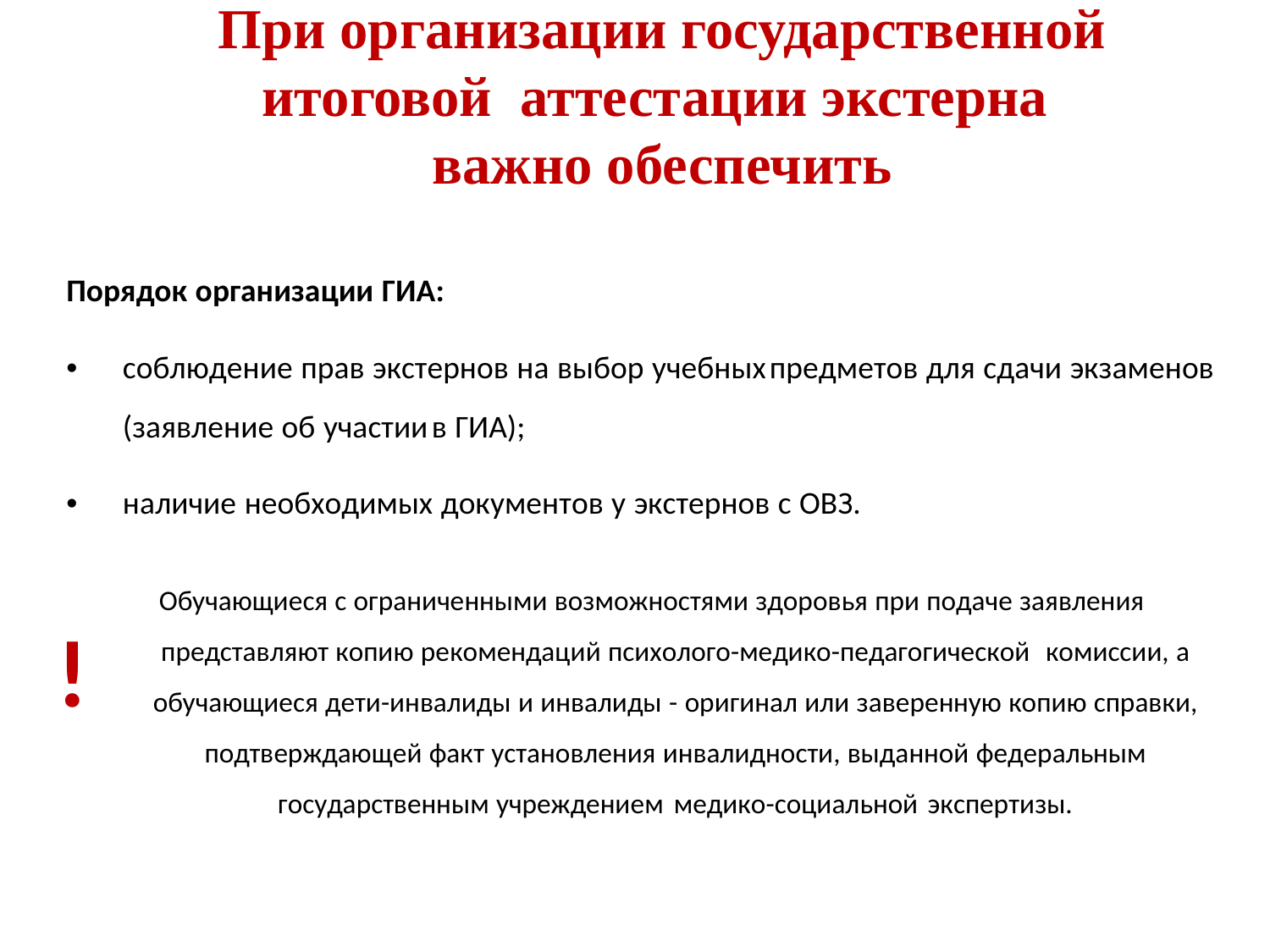

При организации государственной итоговой  аттестации экстерна
важно обеспечить
Порядок организации ГИА:
• 	соблюдение прав экстернов на выбор учебных предметов для сдачи экзаменов 	(заявление об участии в ГИА);
• 	наличие необходимых документов у экстернов с ОВЗ.

Обучающиеся с ограниченными возможностями здоровья при подаче заявления представляют копию рекомендаций психолого-медико-педагогической  комиссии, а обучающиеся дети-инвалиды и инвалиды - оригинал или заверенную копию справки, подтверждающей факт установления инвалидности, выданной федеральным государственным учреждением медико-социальной экспертизы.
!